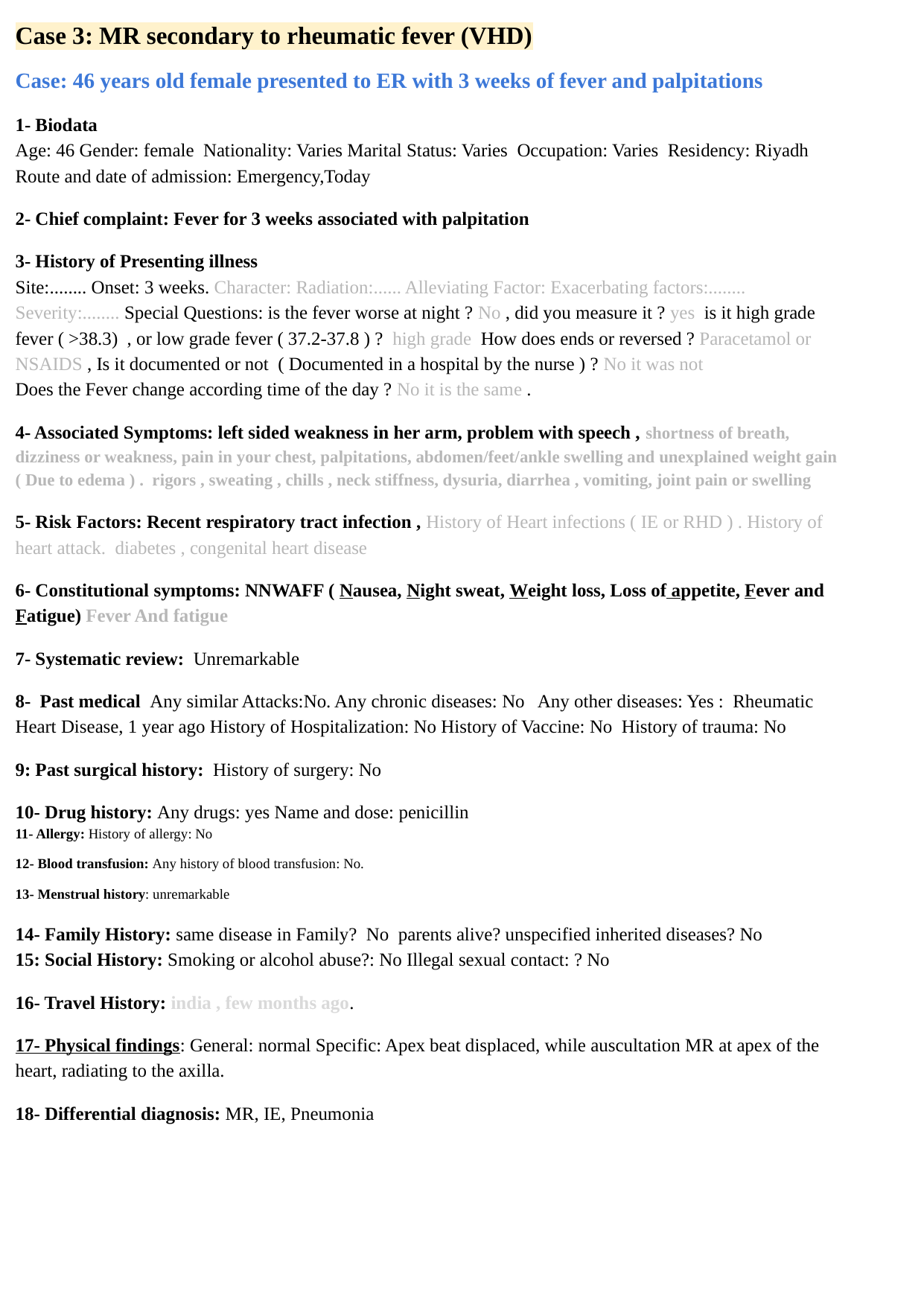

Case 3: MR secondary to rheumatic fever (VHD)

Case: 46 years old female presented to ER with 3 weeks of fever and palpitations
sad
1- Biodata
Age: 46 Gender: female  Nationality: Varies Marital Status: Varies  Occupation: Varies  Residency: Riyadh  Route and date of admission: Emergency,Today
sad
2- Chief complaint: Fever for 3 weeks associated with palpitation
sad
3- History of Presenting illness
Site:........ Onset: 3 weeks. Character: Radiation:...... Alleviating Factor: Exacerbating factors:........
Severity:........ Special Questions: is the fever worse at night ? No , did you measure it ? yes  is it high grade fever ( >38.3)  , or low grade fever ( 37.2-37.8 ) ?  high grade  How does ends or reversed ? Paracetamol or NSAIDS , Is it documented or not  ( Documented in a hospital by the nurse ) ? No it was not
Does the Fever change according time of the day ? No it is the same .
sad
4- Associated Symptoms: left sided weakness in her arm, problem with speech , shortness of breath, dizziness or weakness, pain in your chest, palpitations, abdomen/feet/ankle swelling and unexplained weight gain ( Due to edema ) .  rigors , sweating , chills , neck stiffness, dysuria, diarrhea , vomiting, joint pain or swelling
sad
5- Risk Factors: Recent respiratory tract infection , History of Heart infections ( IE or RHD ) . History of heart attack.  diabetes , congenital heart disease
sadsad
6- Constitutional symptoms: NNWAFF ( Nausea, Night sweat, Weight loss, Loss of appetite, Fever and Fatigue) Fever And fatigue
sad
7- Systematic review:  Unremarkable
sad
8-  Past medical  Any similar Attacks:No. Any chronic diseases: No   Any other diseases: Yes :  Rheumatic Heart Disease, 1 year ago History of Hospitalization: No History of Vaccine: No  History of trauma: No
sad
9: Past surgical history:  History of surgery: No
sad sad sad
10- Drug history: Any drugs: yes Name and dose: penicillinad
11- Allergy: History of allergy: No
sad
12- Blood transfusion: Any history of blood transfusion: No.
sad
13- Menstrual history: unremarkable
sad
14- Family History: same disease in Family?  No  parents alive? unspecified inherited diseases? No
15: Social History: Smoking or alcohol abuse?: No Illegal sexual contact: ? No
sad
16- Travel History: india , few months ago.
sadsad
17- Physical findings: General: normal Specific: Apex beat displaced, while auscultation MR at apex of the heart, radiating to the axilla.
s
18- Differential diagnosis: MR, IE, Pneumonia